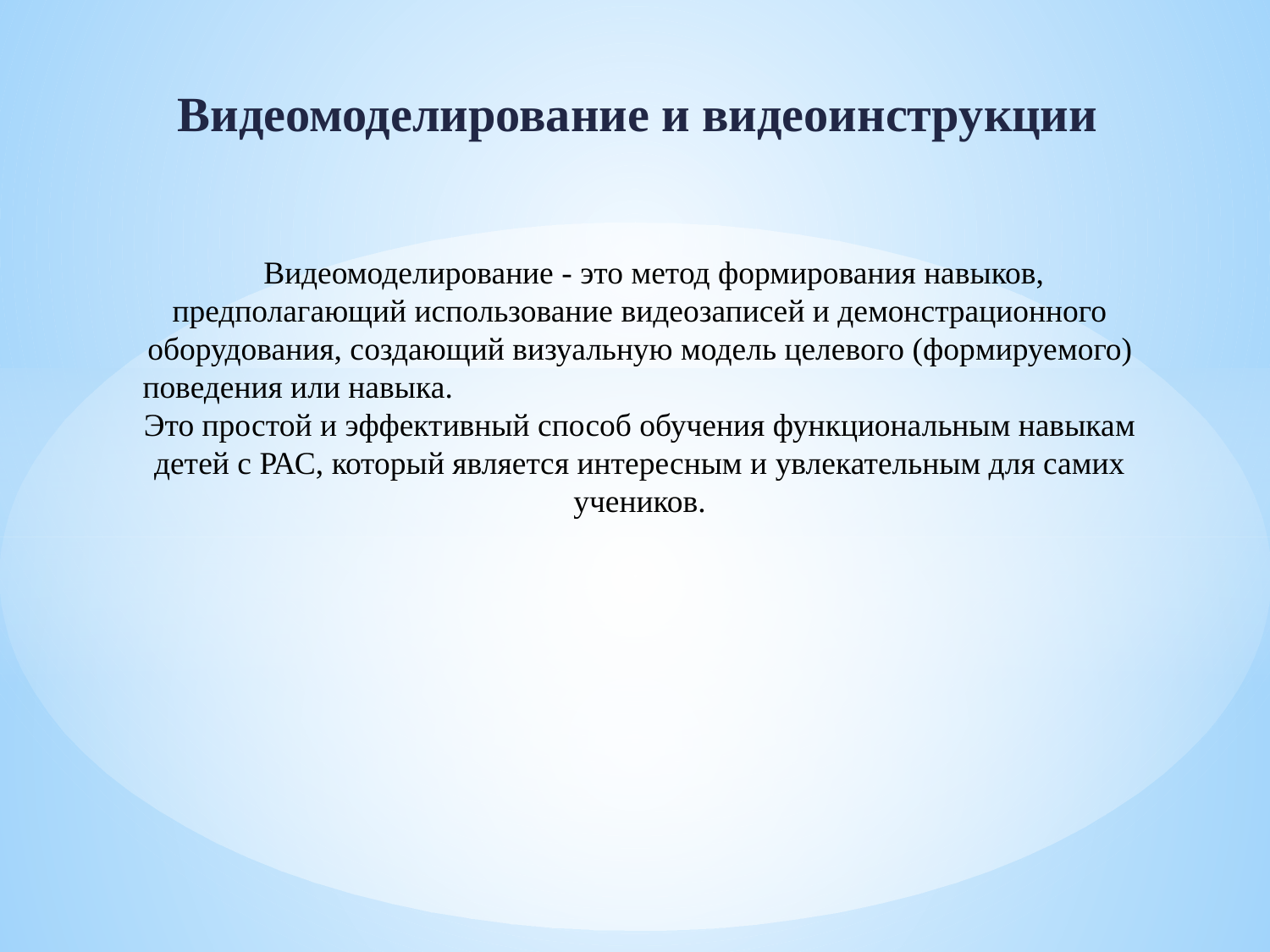

Видеомоделирование и видеоинструкции
Видеомоделирование - это метод формирования навыков, предполагающий использование видеозаписей и демонстрационного оборудования, создающий визуальную модель целевого (фор­мируемого) поведения или навыка.                                                                                      Это простой и эффективный способ обучения функциональным навыкам детей с РАС, который является интересным и увлекательным для самих учеников.